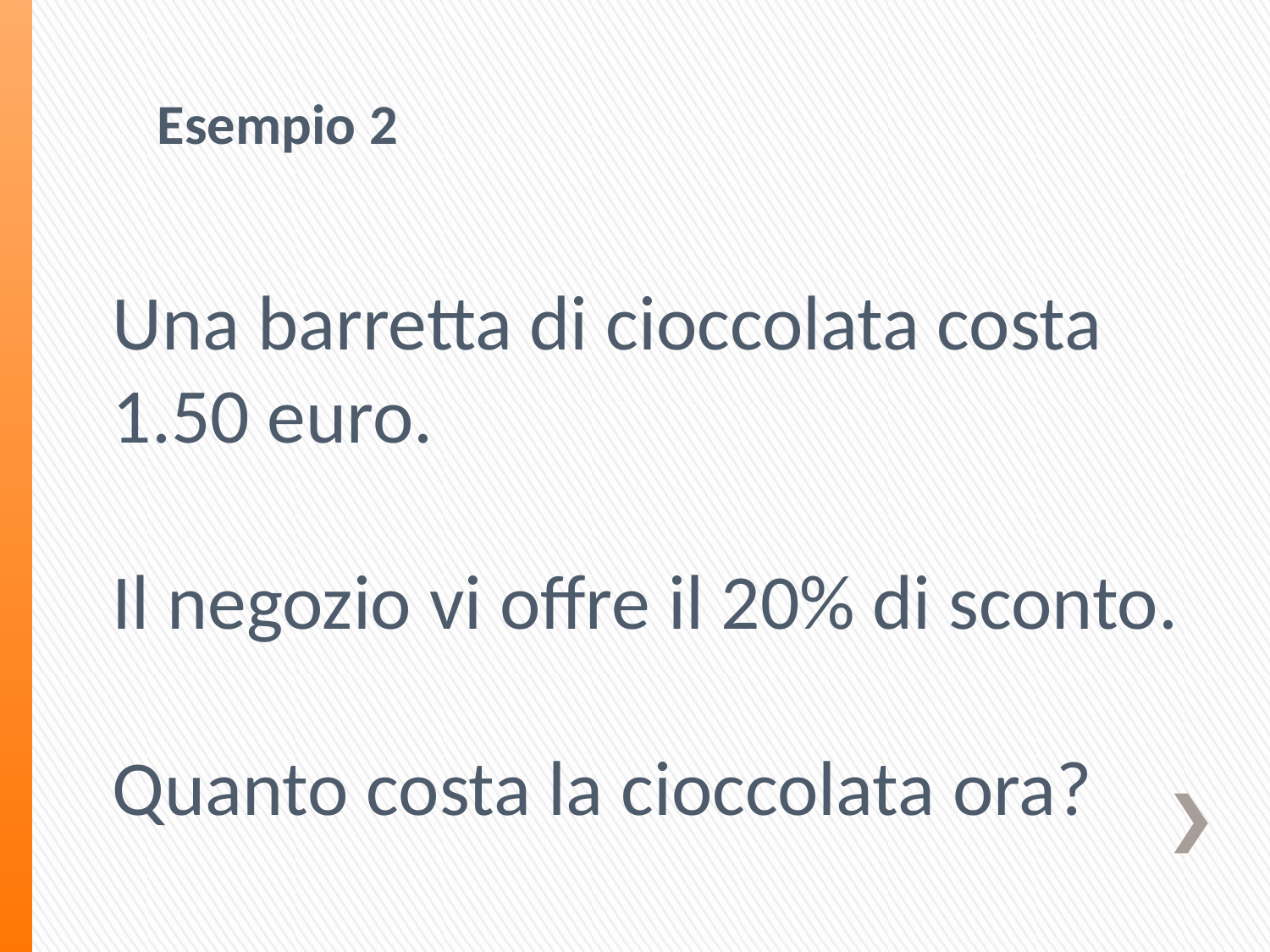

Esempio 2
Una barretta di cioccolata costa 1.50 euro.

Il negozio vi offre il 20% di sconto.

Quanto costa la cioccolata ora?